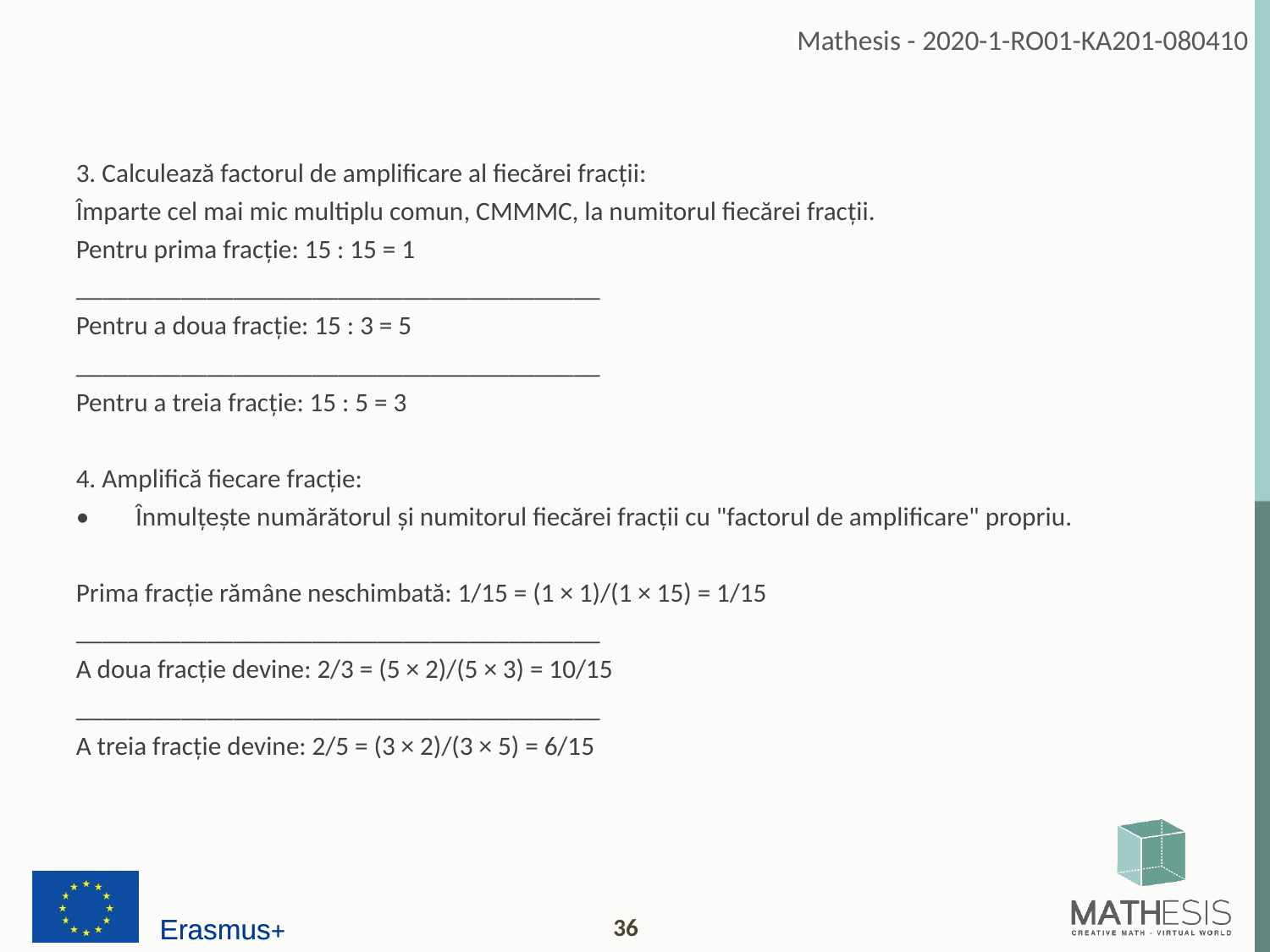

3. Calculează factorul de amplificare al fiecărei fracții:
Împarte cel mai mic multiplu comun, CMMMC, la numitorul fiecărei fracții.
Pentru prima fracție: 15 : 15 = 1
________________________________________
Pentru a doua fracție: 15 : 3 = 5
________________________________________
Pentru a treia fracție: 15 : 5 = 3

4. Amplifică fiecare fracție:
•	Înmulțește numărătorul și numitorul fiecărei fracții cu "factorul de amplificare" propriu.

Prima fracție rămâne neschimbată: 1/15 = (1 × 1)/(1 × 15) = 1/15
________________________________________
A doua fracție devine: 2/3 = (5 × 2)/(5 × 3) = 10/15
________________________________________
A treia fracție devine: 2/5 = (3 × 2)/(3 × 5) = 6/15